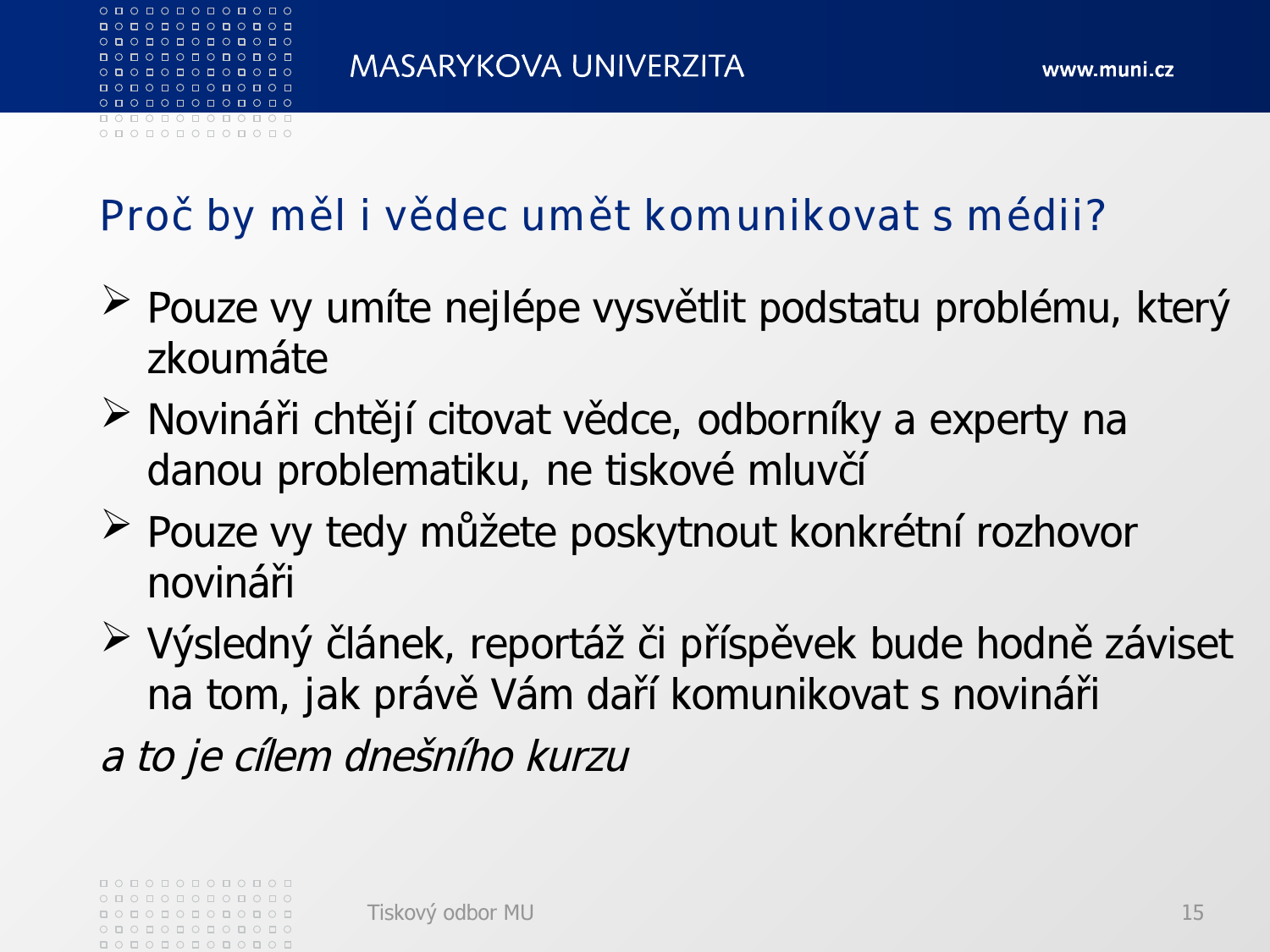

# Proč by měl i vědec umět komunikovat s médii?
Pouze vy umíte nejlépe vysvětlit podstatu problému, který zkoumáte
Novináři chtějí citovat vědce, odborníky a experty na danou problematiku, ne tiskové mluvčí
Pouze vy tedy můžete poskytnout konkrétní rozhovor novináři
Výsledný článek, reportáž či příspěvek bude hodně záviset na tom, jak právě Vám daří komunikovat s novináři
a to je cílem dnešního kurzu

Tiskový odbor MU
15